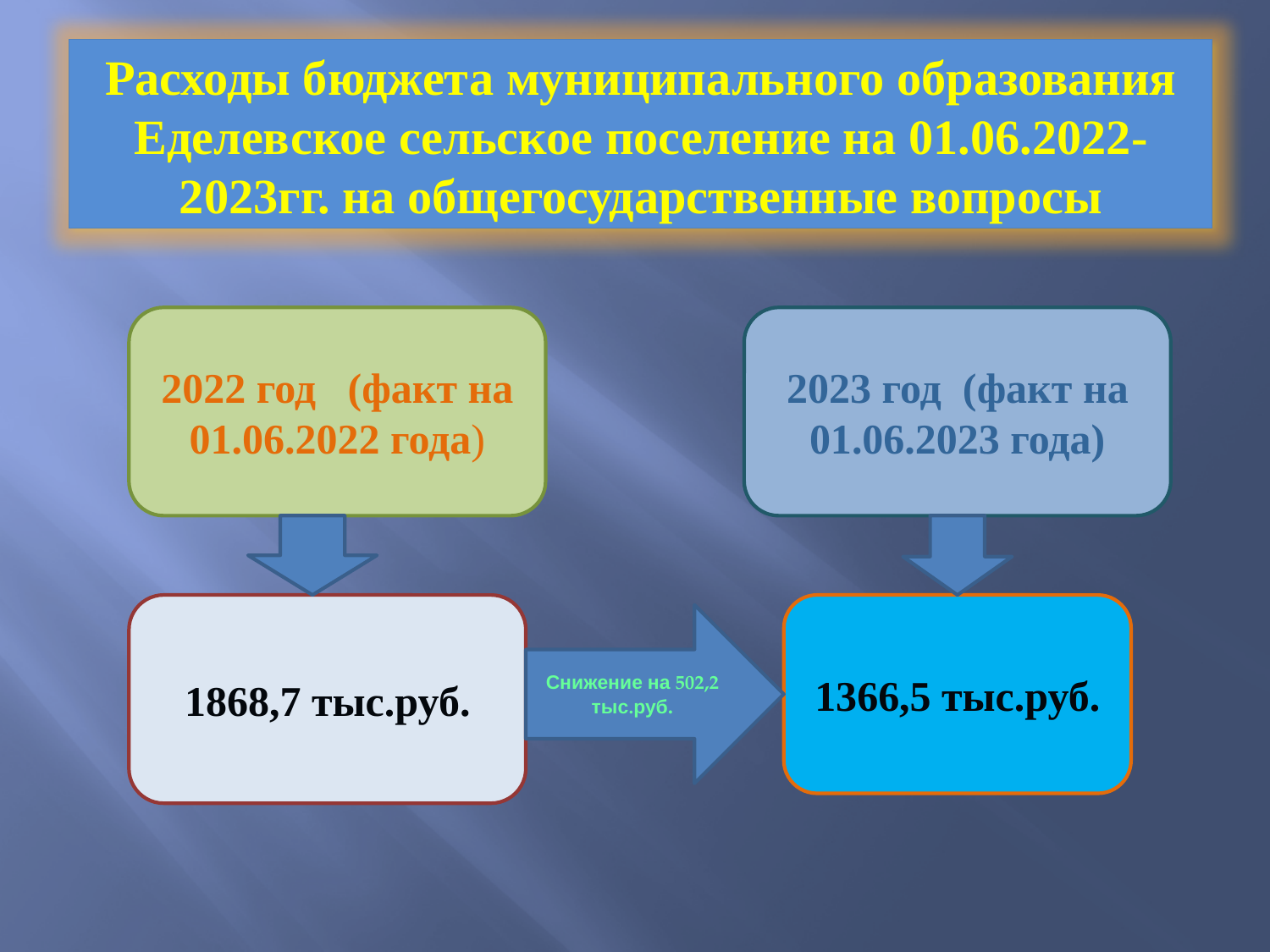

Расходы бюджета муниципального образования Еделевское сельское поселение на 01.06.2022-2023гг. на общегосударственные вопросы
2022 год   (факт на 01.06.2022 года)
2023 год  (факт на 01.06.2023 года)

1868,7 тыс.руб.
1366,5 тыс.руб.
Снижение на 502,2 тыс.руб.